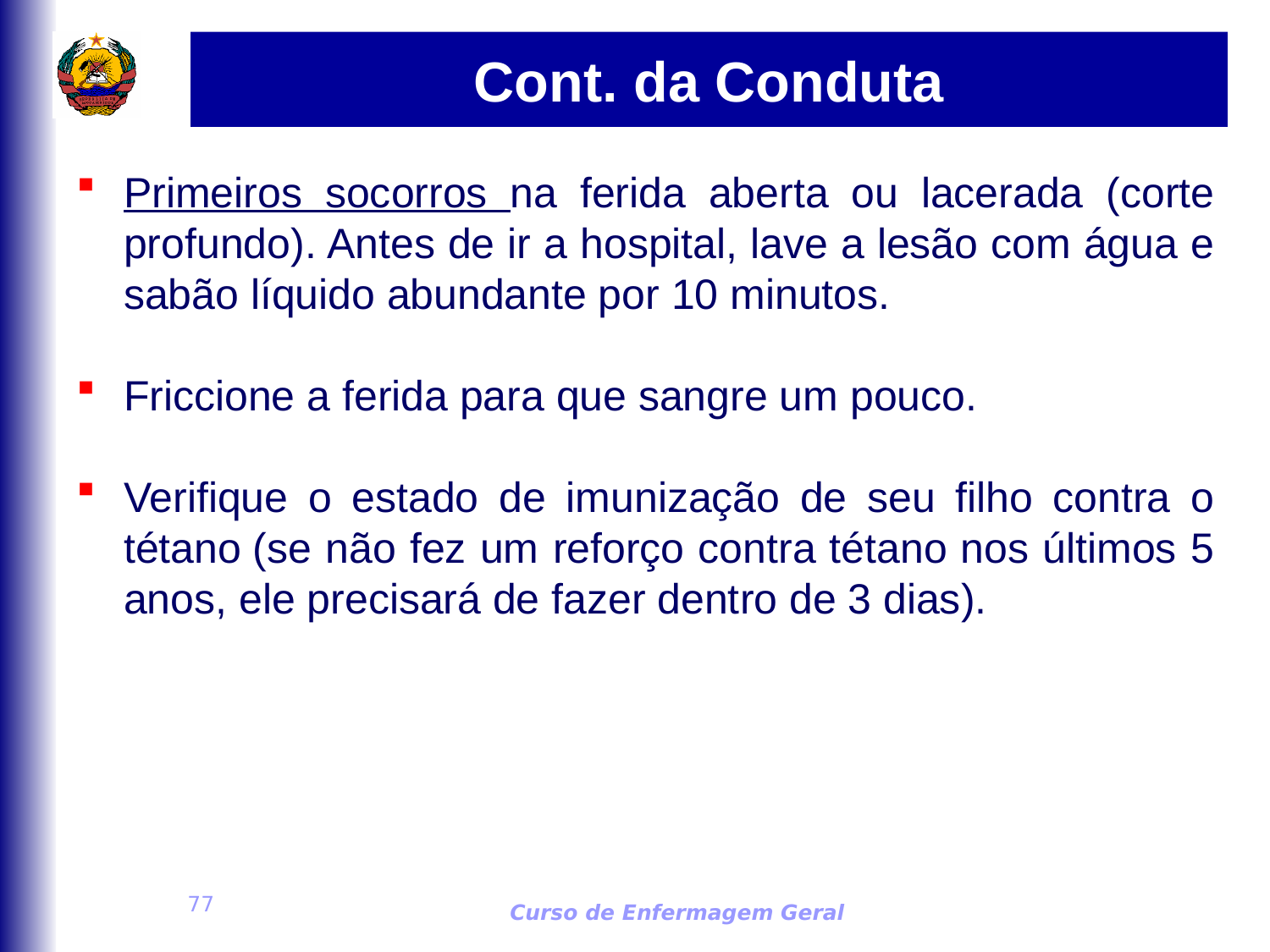

# Cont. da Conduta
Primeiros socorros na ferida aberta ou lacerada (corte profundo). Antes de ir a hospital, lave a lesão com água e sabão líquido abundante por 10 minutos.

Friccione a ferida para que sangre um pouco.

Verifique o estado de imunização de seu filho contra o tétano (se não fez um reforço contra tétano nos últimos 5 anos, ele precisará de fazer dentro de 3 dias).

77
Curso de Enfermagem Geral